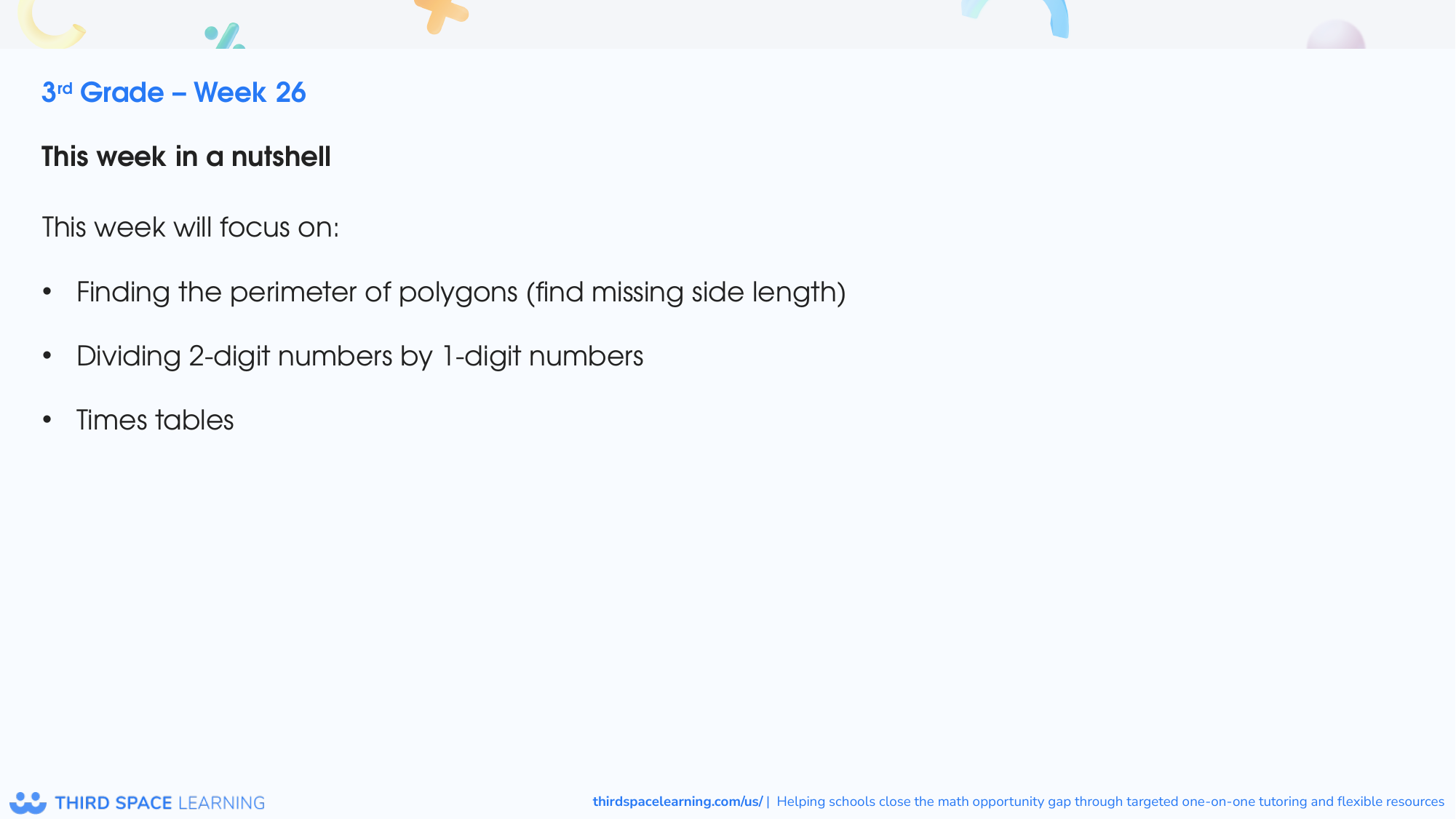

3rd Grade – Week 26
This week in a nutshell
This week will focus on:
Finding the perimeter of polygons (find missing side length)
Dividing 2-digit numbers by 1-digit numbers
Times tables